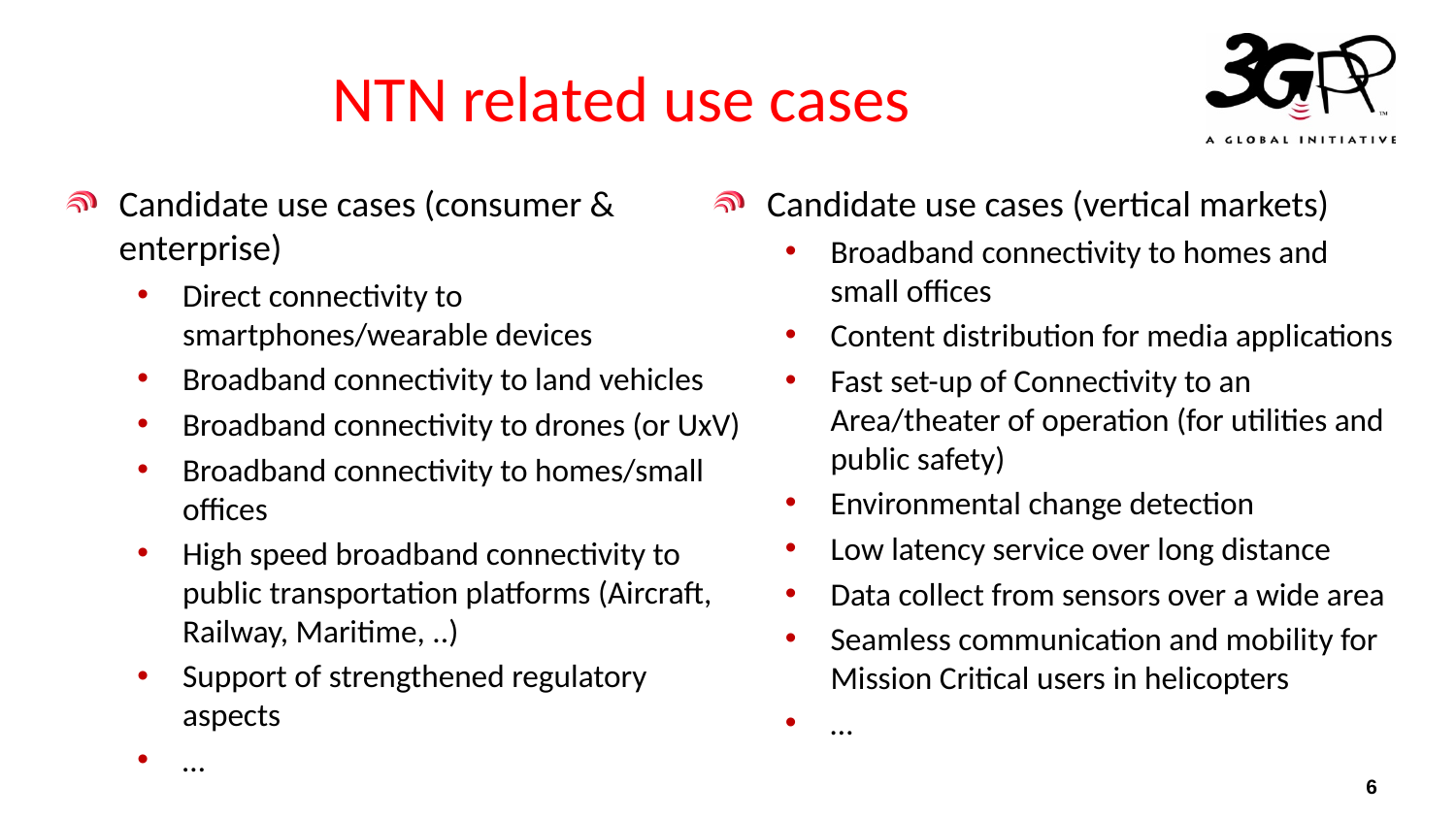

# NTN related use cases
Candidate use cases (consumer & enterprise)
Direct connectivity to smartphones/wearable devices
Broadband connectivity to land vehicles
Broadband connectivity to drones (or UxV)
Broadband connectivity to homes/small offices
High speed broadband connectivity to public transportation platforms (Aircraft, Railway, Maritime, ..)
Support of strengthened regulatory aspects
…

Candidate use cases (vertical markets)
Broadband connectivity to homes and small offices
Content distribution for media applications
Fast set-up of Connectivity to an Area/theater of operation (for utilities and public safety)
Environmental change detection
Low latency service over long distance
Data collect from sensors over a wide area
Seamless communication and mobility for Mission Critical users in helicopters
…